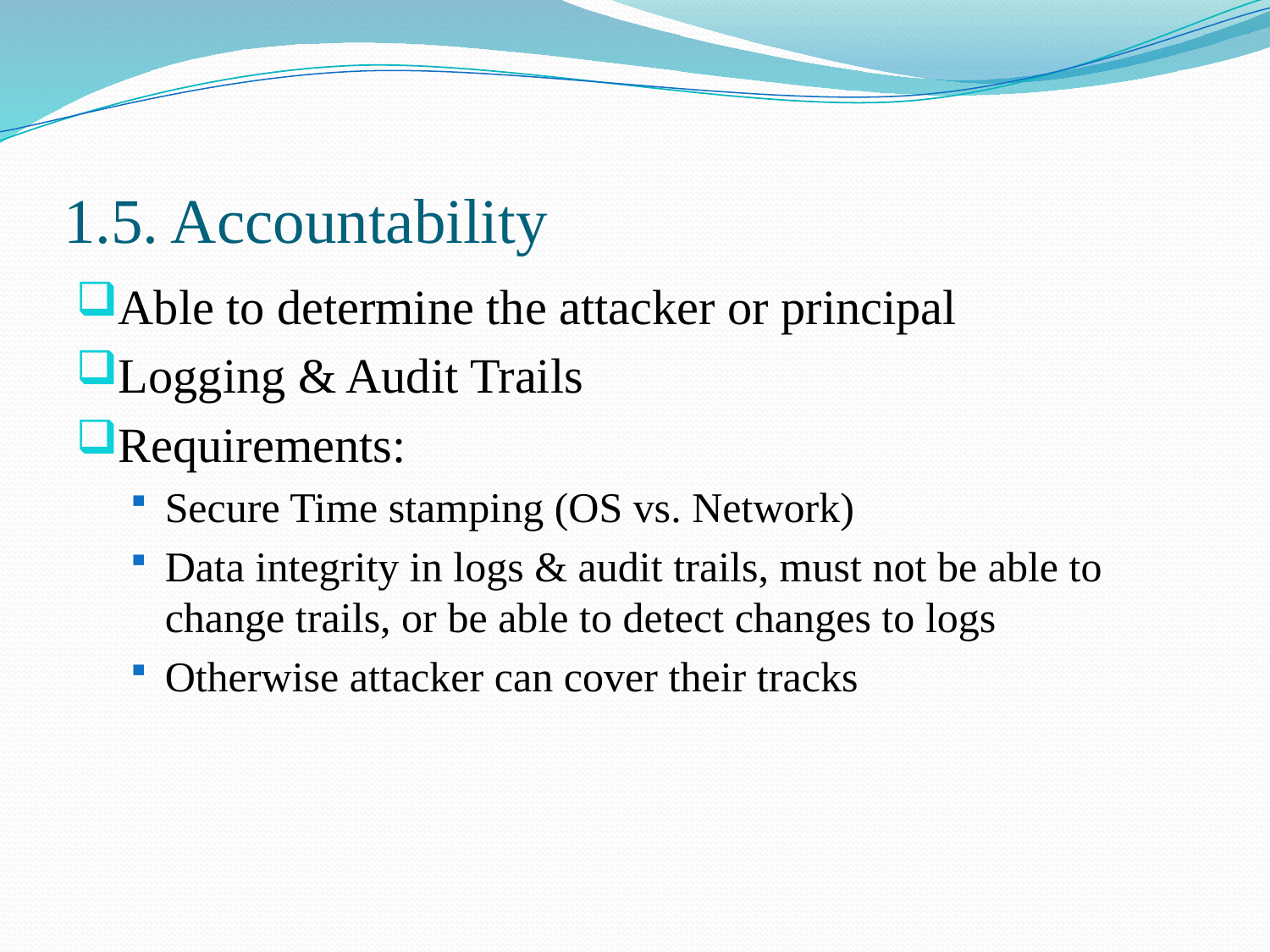

# 1.5. Accountability
Able to determine the attacker or principal
Logging & Audit Trails
Requirements:
Secure Time stamping (OS vs. Network)
Data integrity in logs & audit trails, must not be able to change trails, or be able to detect changes to logs
Otherwise attacker can cover their tracks